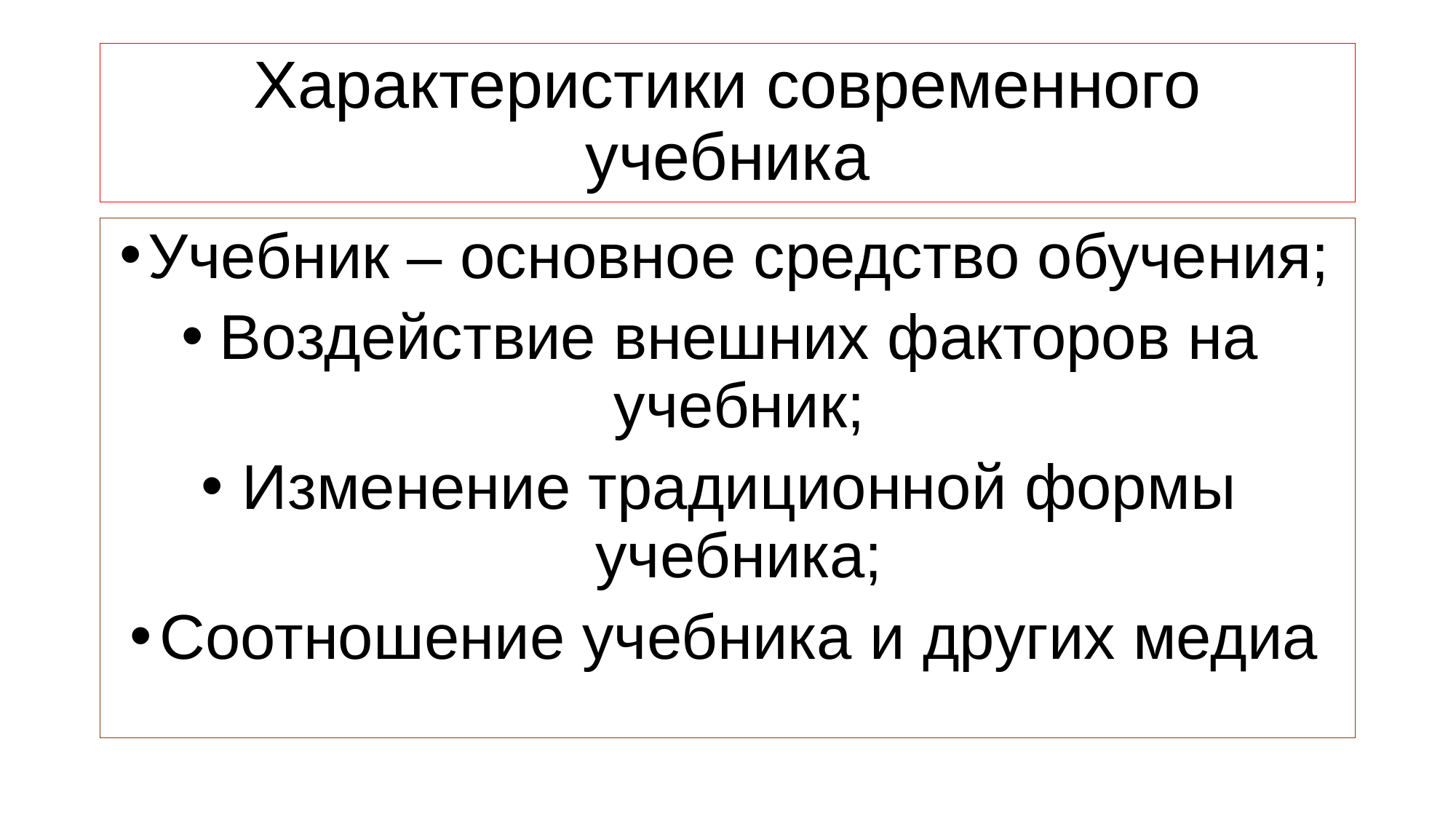

# Характеристики современного учебника
Учебник – основное средство обучения;
Воздействие внешних факторов на учебник;
Изменение традиционной формы учебника;
Соотношение учебника и других медиа